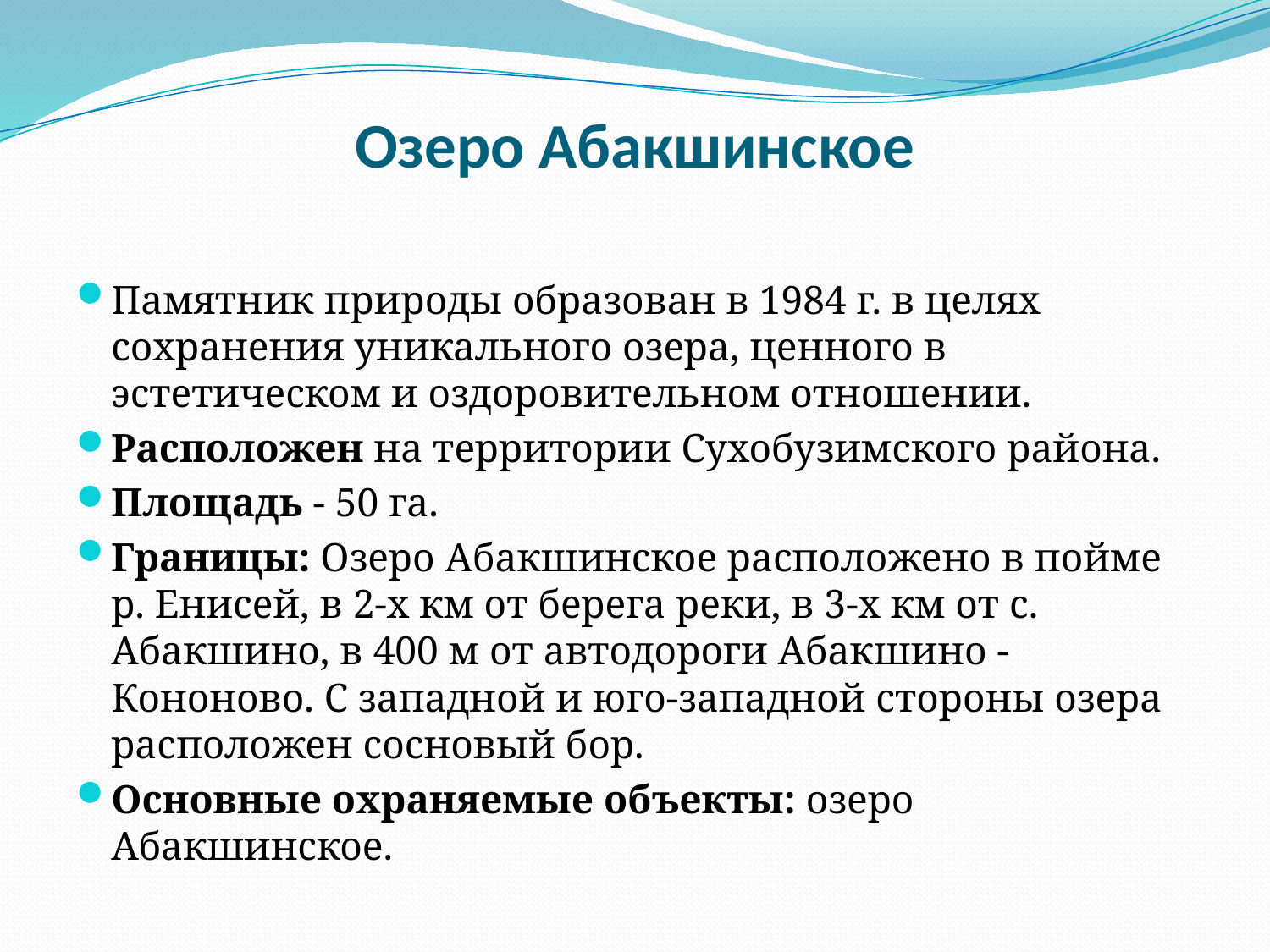

# Озеро Абакшинское
Памятник природы образован в 1984 г. в целях сохранения уникального озера, ценного в эстетическом и оздоровительном отношении.
Расположен на территории Сухобузимского района.
Площадь - 50 га.
Границы: Озеро Абакшинское расположено в пойме р. Енисей, в 2-х км от берега реки, в 3-х км от с. Абакшино, в 400 м от автодороги Абакшино - Кононово. С западной и юго-западной стороны озера расположен сосновый бор.
Основные охраняемые объекты: озеро Абакшинское.